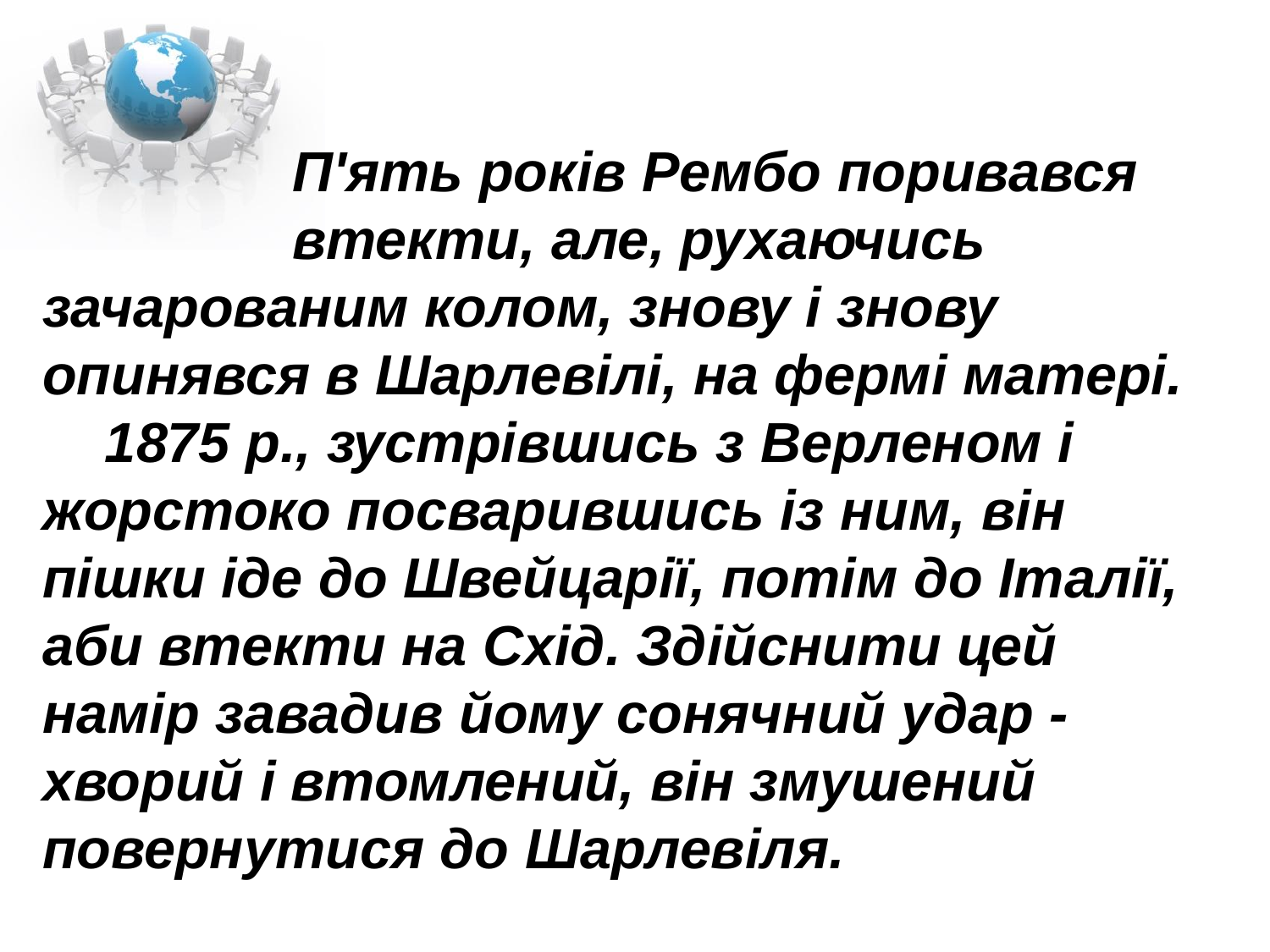

П'ять років Рембо поривався
                втекти, але, рухаючись зачарованим колом, знову і знову опинявся в Шарлевілі, на фермі матері.
    1875 р., зустрівшись з Верленом і жорстоко посварившись із ним, він пішки іде до Швейцарії, потім до Італії, аби втекти на Схід. Здійснити цей намір завадив йому сонячний удар - хворий і втомлений, він змушений повернутися до Шарлевіля.